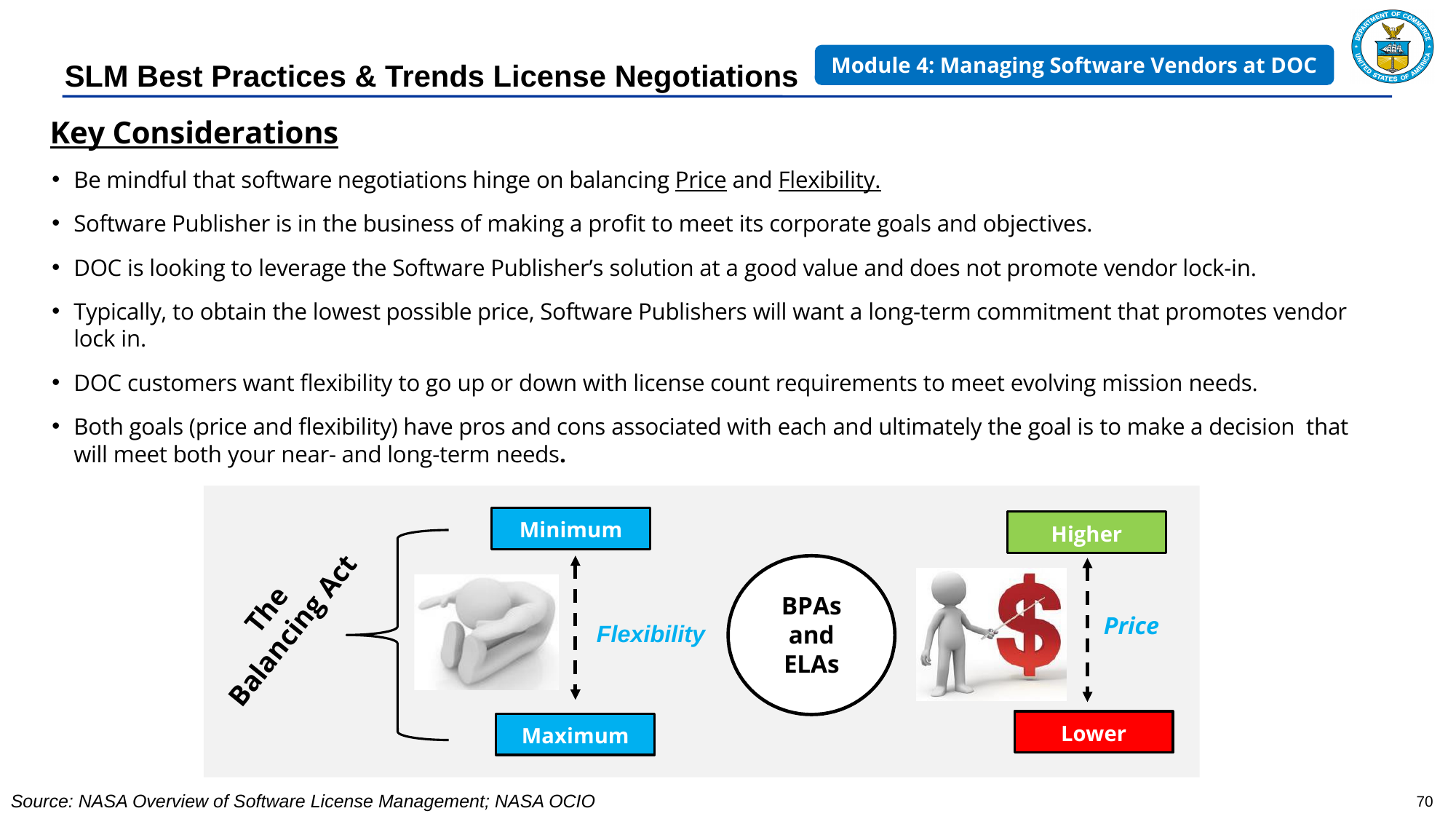

Module 4: Managing Software Vendors at DOC
SLM Best Practices & Trends License Negotiations
Key Considerations
Be mindful that software negotiations hinge on balancing Price and Flexibility.
Software Publisher is in the business of making a profit to meet its corporate goals and objectives.
DOC is looking to leverage the Software Publisher’s solution at a good value and does not promote vendor lock-in.
Typically, to obtain the lowest possible price, Software Publishers will want a long-term commitment that promotes vendor lock in.
DOC customers want flexibility to go up or down with license count requirements to meet evolving mission needs.
Both goals (price and flexibility) have pros and cons associated with each and ultimately the goal is to make a decision  that will meet both your near- and long-term needs.

Minimum
Higher

The Balancing Act
BPAs and ELAs
Price
Flexibility
Lower
Maximum
Source: NASA Overview of Software License Management; NASA OCIO